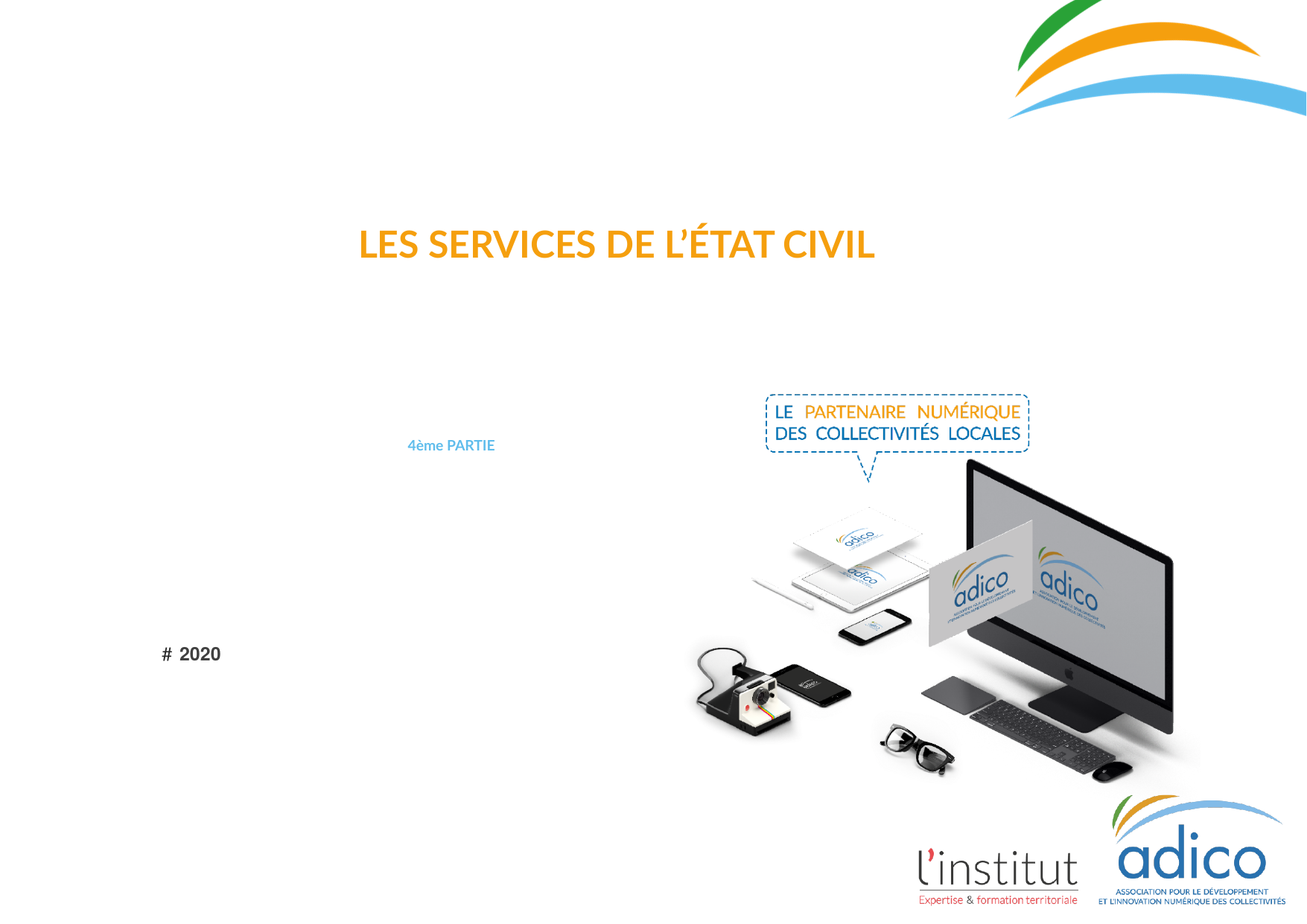

# Les services de l’état civil
4ème PARTIE
2020